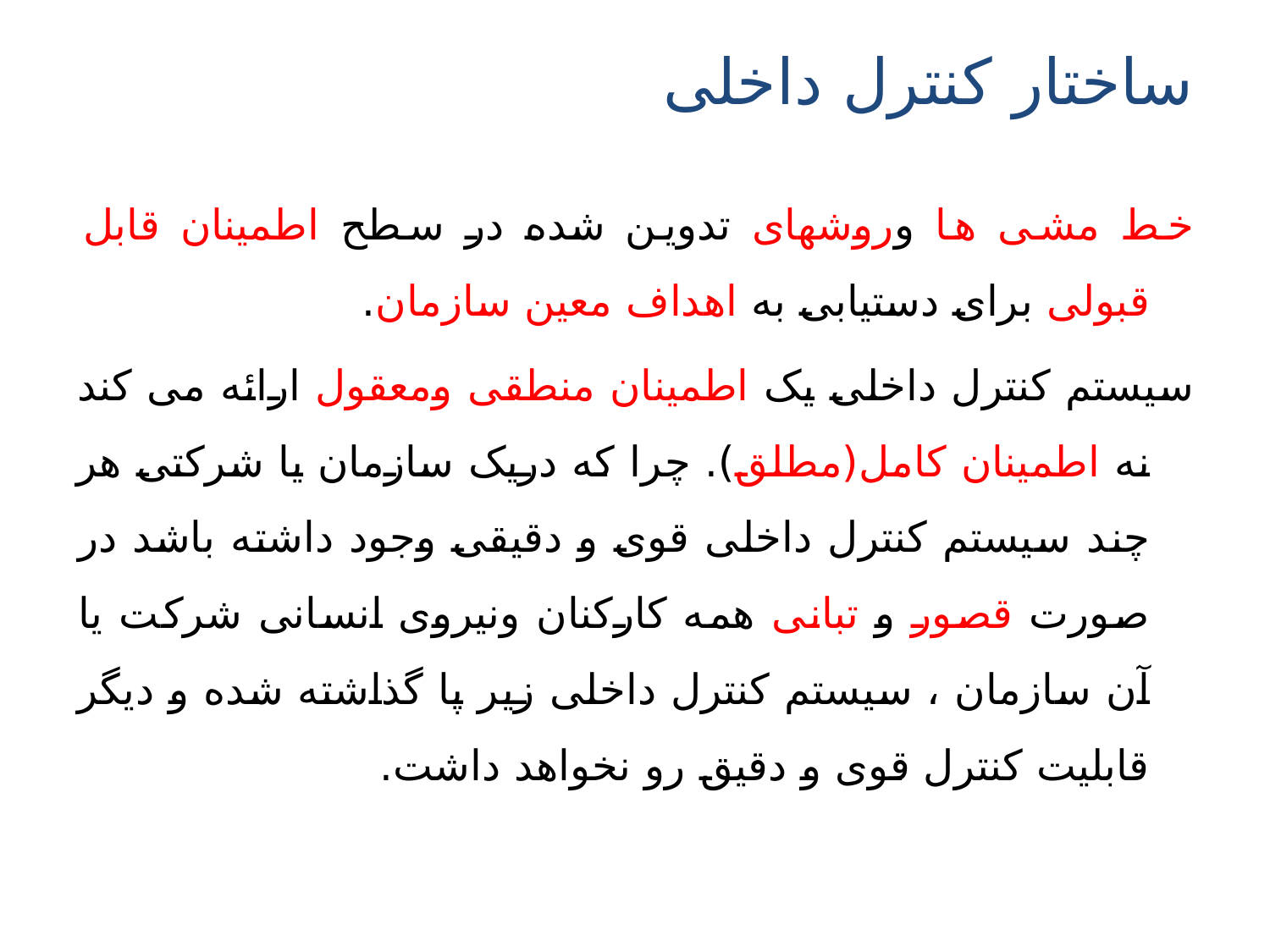

# ساختار کنترل داخلی
خط مشی ها وروشهای تدوین شده در سطح اطمینان قابل قبولی برای دستیابی به اهداف معین سازمان.
سیستم کنترل داخلی یک اطمینان منطقی ومعقول ارائه می کند نه اطمینان کامل(مطلق). چرا که دریک سازمان یا شرکتی هر چند سیستم کنترل داخلی قوی و دقیقی وجود داشته باشد در صورت قصور و تبانی همه کارکنان ونیروی انسانی شرکت یا آن سازمان ، سیستم کنترل داخلی زیر پا گذاشته شده و دیگر قابلیت کنترل قوی و دقیق رو نخواهد داشت.